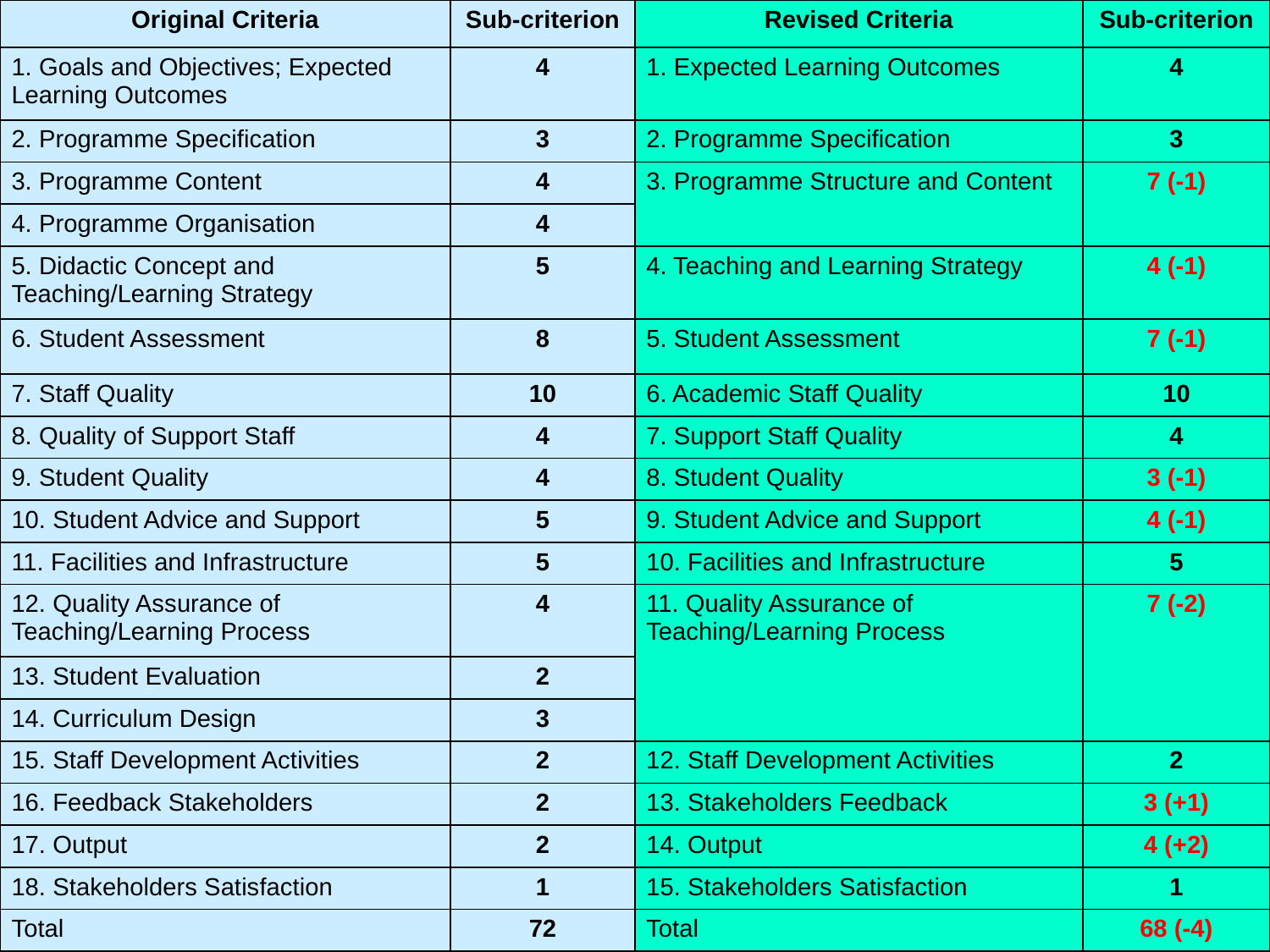

| Original Criteria | Sub-criterion | Revised Criteria | Sub-criterion |
| --- | --- | --- | --- |
| 1. Goals and Objectives; Expected Learning Outcomes | 4 | 1. Expected Learning Outcomes | 4 |
| 2. Programme Specification | 3 | 2. Programme Specification | 3 |
| 3. Programme Content | 4 | 3. Programme Structure and Content | 7 (-1) |
| 4. Programme Organisation | 4 |  |  |
| 5. Didactic Concept and Teaching/Learning Strategy | 5 | 4. Teaching and Learning Strategy | 4 (-1) |
| 6. Student Assessment | 8 | 5. Student Assessment | 7 (-1) |
| 7. Staff Quality | 10 | 6. Academic Staff Quality | 10 |
| 8. Quality of Support Staff | 4 | 7. Support Staff Quality | 4 |
| 9. Student Quality | 4 | 8. Student Quality | 3 (-1) |
| 10. Student Advice and Support | 5 | 9. Student Advice and Support | 4 (-1) |
| 11. Facilities and Infrastructure | 5 | 10. Facilities and Infrastructure | 5 |
| 12. Quality Assurance of Teaching/Learning Process | 4 | 11. Quality Assurance of Teaching/Learning Process | 7 (-2) |
| 13. Student Evaluation | 2 |  |  |
| 14. Curriculum Design | 3 |  |  |
| 15. Staff Development Activities | 2 | 12. Staff Development Activities | 2 |
| 16. Feedback Stakeholders | 2 | 13. Stakeholders Feedback | 3 (+1) |
| 17. Output | 2 | 14. Output | 4 (+2) |
| 18. Stakeholders Satisfaction | 1 | 15. Stakeholders Satisfaction | 1 |
| Total | 72 | Total | 68 (-4) |